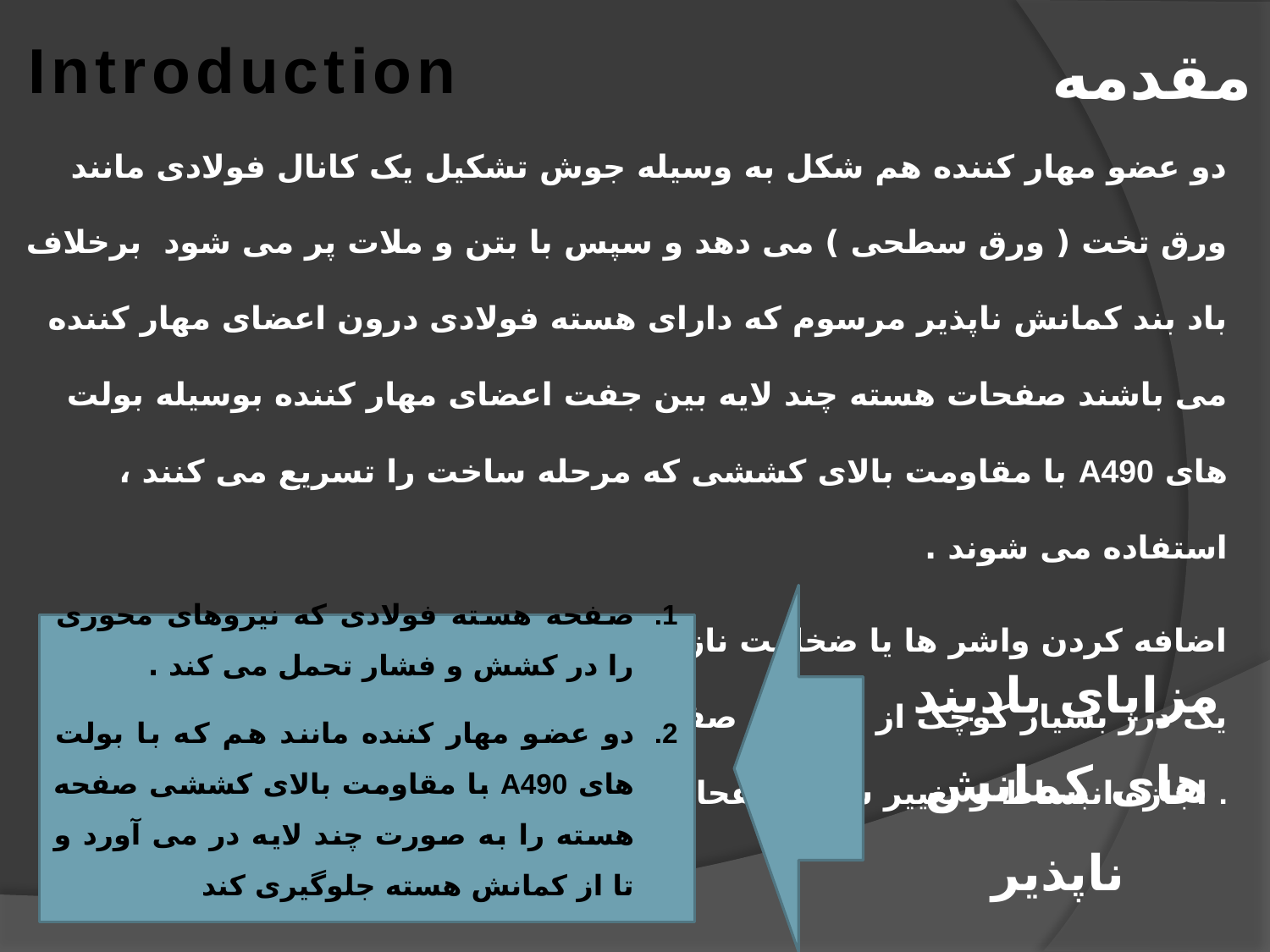

Introduction
مقدمه
دو عضو مهار کننده هم شکل به وسیله جوش تشکیل یک کانال فولادی مانند ورق تخت ( ورق سطحی ) می دهد و سپس با بتن و ملات پر می شود  برخلاف باد بند کمانش ناپذیر مرسوم که دارای هسته فولادی درون اعضای مهار کننده می باشند صفحات هسته چند لایه بین جفت اعضای مهار کننده بوسیله بولت های A490 با مقاومت بالای کششی که مرحله ساخت را تسریع می کنند ، استفاده می شوند .
اضافه کردن واشر ها یا ضخامت نازک بین صفحات جانبی و صفحات سطحی یک درز بسیار کوچک از هوا بین صفحات هسته و ورق سطحی ایجاد کرده و اجازه انبساط و تغییر شکل صفحات هسته تحت فشار را می دهد .

صفحه هسته فولادی که نیروهای محوری را در کشش و فشار تحمل می کند .
دو عضو مهار کننده مانند هم که با بولت های A490 با مقاومت بالای کششی صفحه هسته را به صورت چند لایه در می آورد و تا از کمانش هسته جلوگیری کند

مزایای بادبند های کمانش ناپذیر
نسبت به نوع مرسوم آن